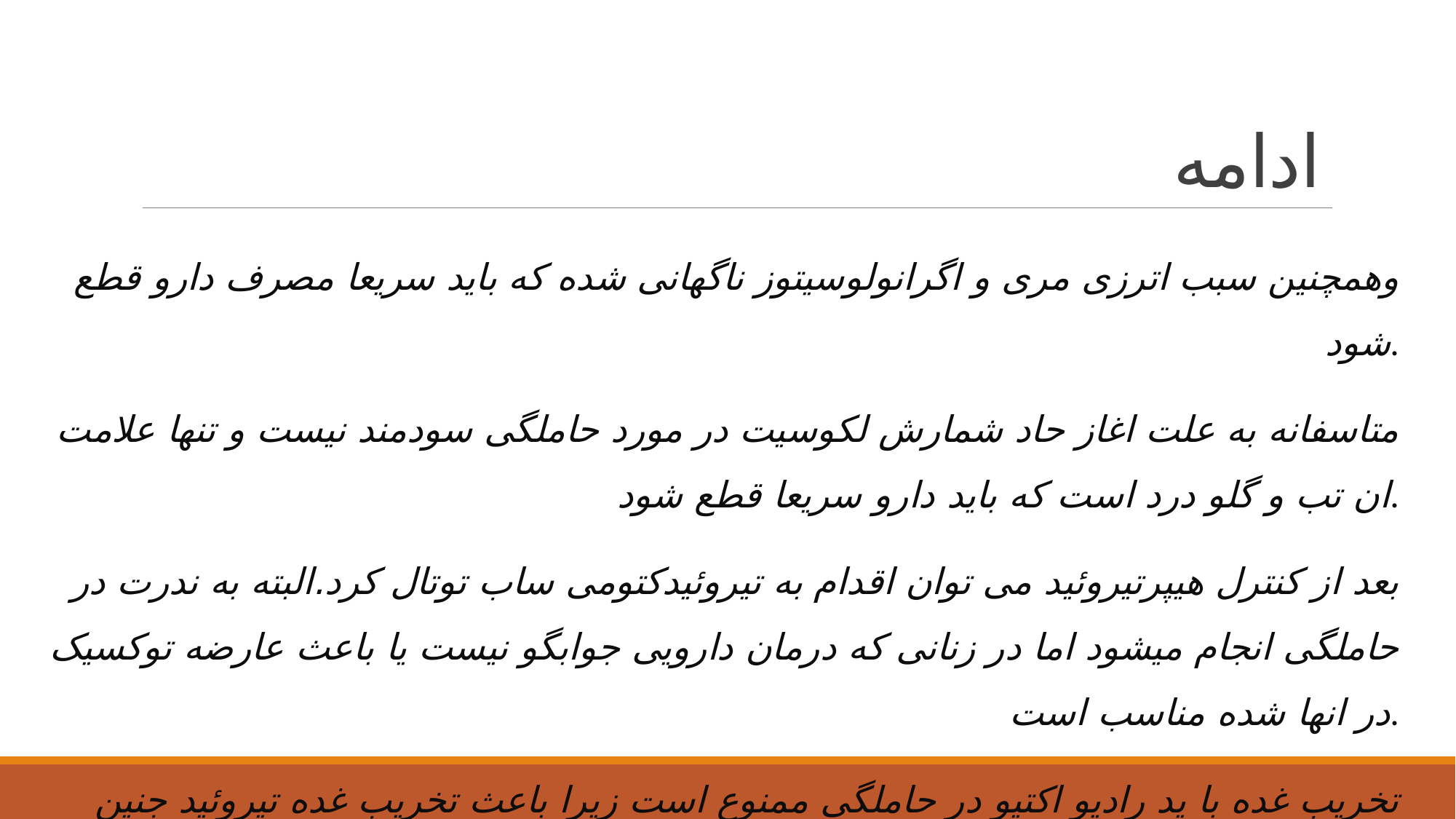

# ادامه
وهمچنین سبب اترزی مری و اگرانولوسیتوز ناگهانی شده که باید سریعا مصرف دارو قطع شود.
متاسفانه به علت اغاز حاد شمارش لکوسیت در مورد حاملگی سودمند نیست و تنها علامت ان تب و گلو درد است که باید دارو سریعا قطع شود.
بعد از کنترل هیپرتیروئید می توان اقدام به تیروئیدکتومی ساب توتال کرد.البته به ندرت در حاملگی انجام میشود اما در زنانی که درمان دارویی جوابگو نیست یا باعث عارضه توکسیک در انها شده مناسب است.
تخریب غده با ید رادیو اکتیو در حاملگی ممنوع است زیرا باعث تخریب غده تیروئید جنین شده و اگر در صورت اگاه نبودن از بارداری این کار انجام شد باید دستور سقط جنین داده شود و تا 6ماه بعد از درمان از حامله شدن پرهیز شود.